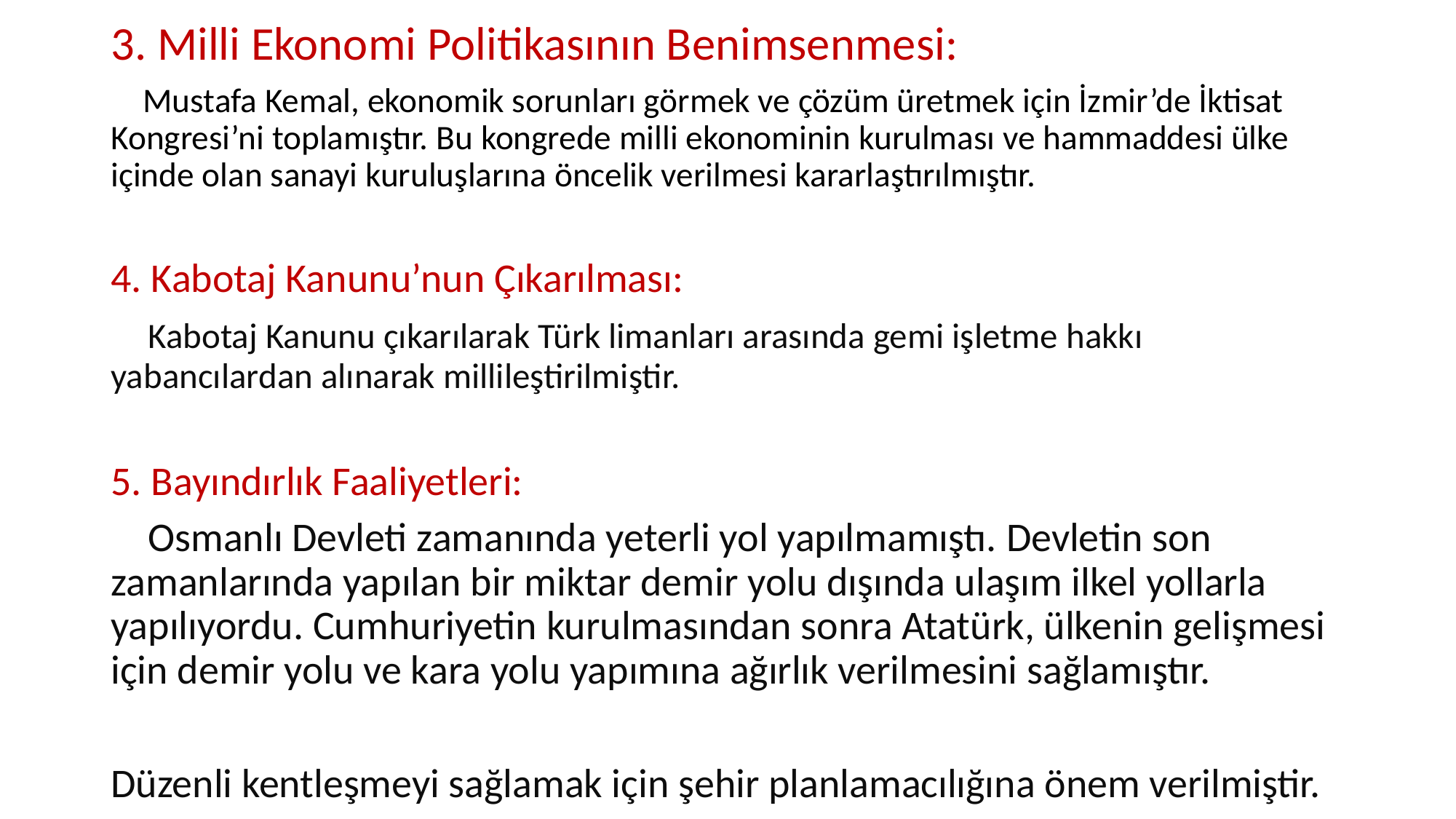

# 3. Milli Ekonomi Politikasının Benimsenmesi:
    Mustafa Kemal, ekonomik sorunları görmek ve çözüm üretmek için İzmir’de İktisat Kongresi’ni toplamıştır. Bu kongrede milli ekonominin kurulması ve hammaddesi ülke içinde olan sanayi kuruluşlarına öncelik verilmesi kararlaştırılmıştır.

4. Kabotaj Kanunu’nun Çıkarılması:
    Kabotaj Kanunu çıkarılarak Türk limanları arasında gemi işletme hakkı yabancılardan alınarak millileştirilmiştir.

5. Bayındırlık Faaliyetleri:
    Osmanlı Devleti zamanında yeterli yol yapılmamıştı. Devletin son zamanlarında yapılan bir miktar demir yolu dışında ulaşım ilkel yollarla yapılıyordu. Cumhuriyetin kurulmasından sonra Atatürk, ülkenin gelişmesi için demir yolu ve kara yolu yapımına ağırlık verilmesini sağlamıştır.

Düzenli kentleşmeyi sağlamak için şehir planlamacılığına önem verilmiştir.